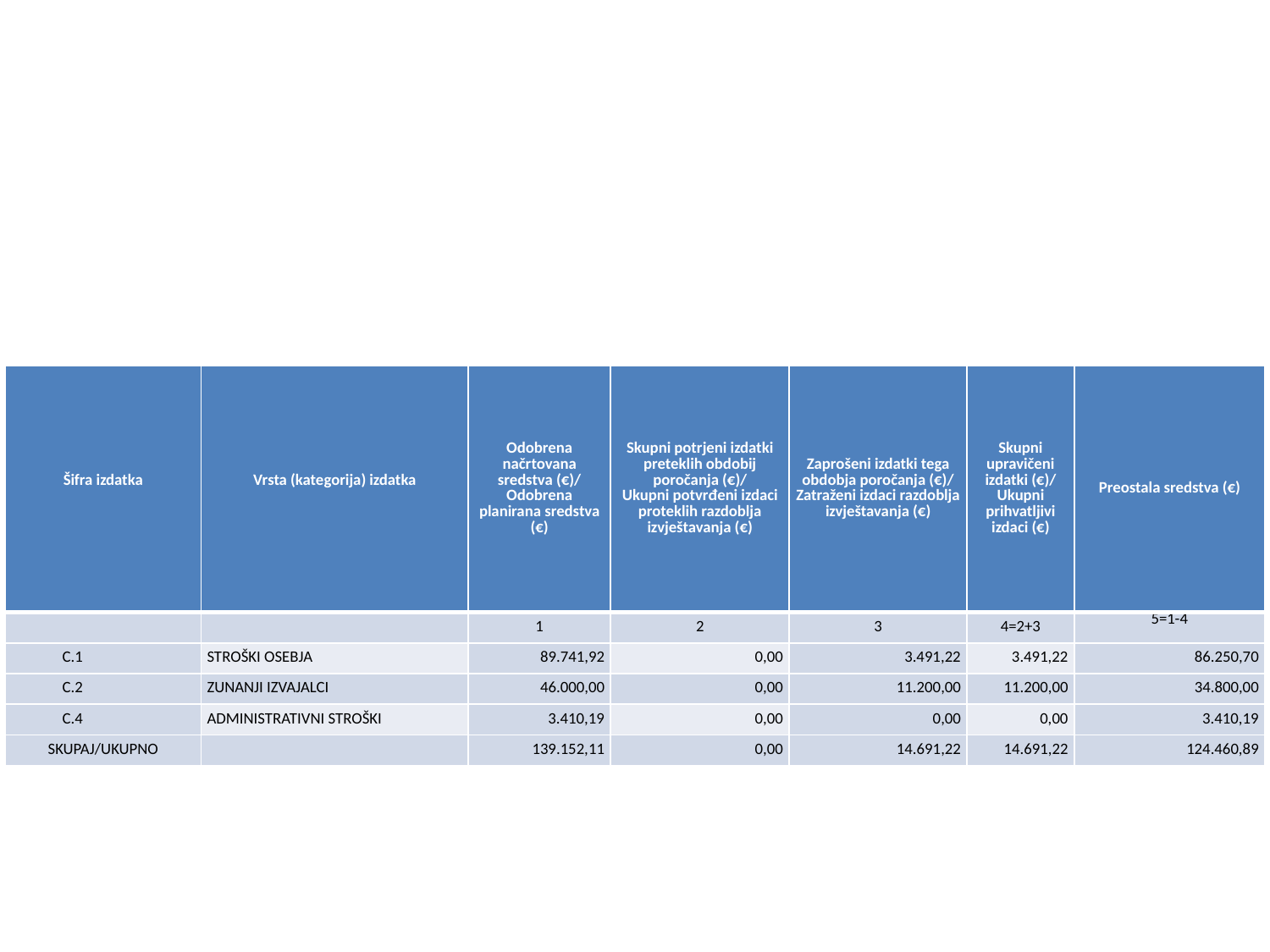

#
| Šifra izdatka | Vrsta (kategorija) izdatka | Odobrena načrtovana sredstva (€)/ Odobrena planirana sredstva (€) | Skupni potrjeni izdatki preteklih obdobij poročanja (€)/ Ukupni potvrđeni izdaci proteklih razdoblja izvještavanja (€) | Zaprošeni izdatki tega obdobja poročanja (€)/ Zatraženi izdaci razdoblja izvještavanja (€) | Skupni upravičeni izdatki (€)/ Ukupni prihvatljivi izdaci (€) | Preostala sredstva (€) |
| --- | --- | --- | --- | --- | --- | --- |
|  |  | 1 | 2 | 3 | 4=2+3 | 5=1-4 |
| C.1 | STROŠKI OSEBJA | 89.741,92 | 0,00 | 3.491,22 | 3.491,22 | 86.250,70 |
| C.2 | ZUNANJI IZVAJALCI | 46.000,00 | 0,00 | 11.200,00 | 11.200,00 | 34.800,00 |
| C.4 | ADMINISTRATIVNI STROŠKI | 3.410,19 | 0,00 | 0,00 | 0,00 | 3.410,19 |
| SKUPAJ/UKUPNO |  | 139.152,11 | 0,00 | 14.691,22 | 14.691,22 | 124.460,89 |